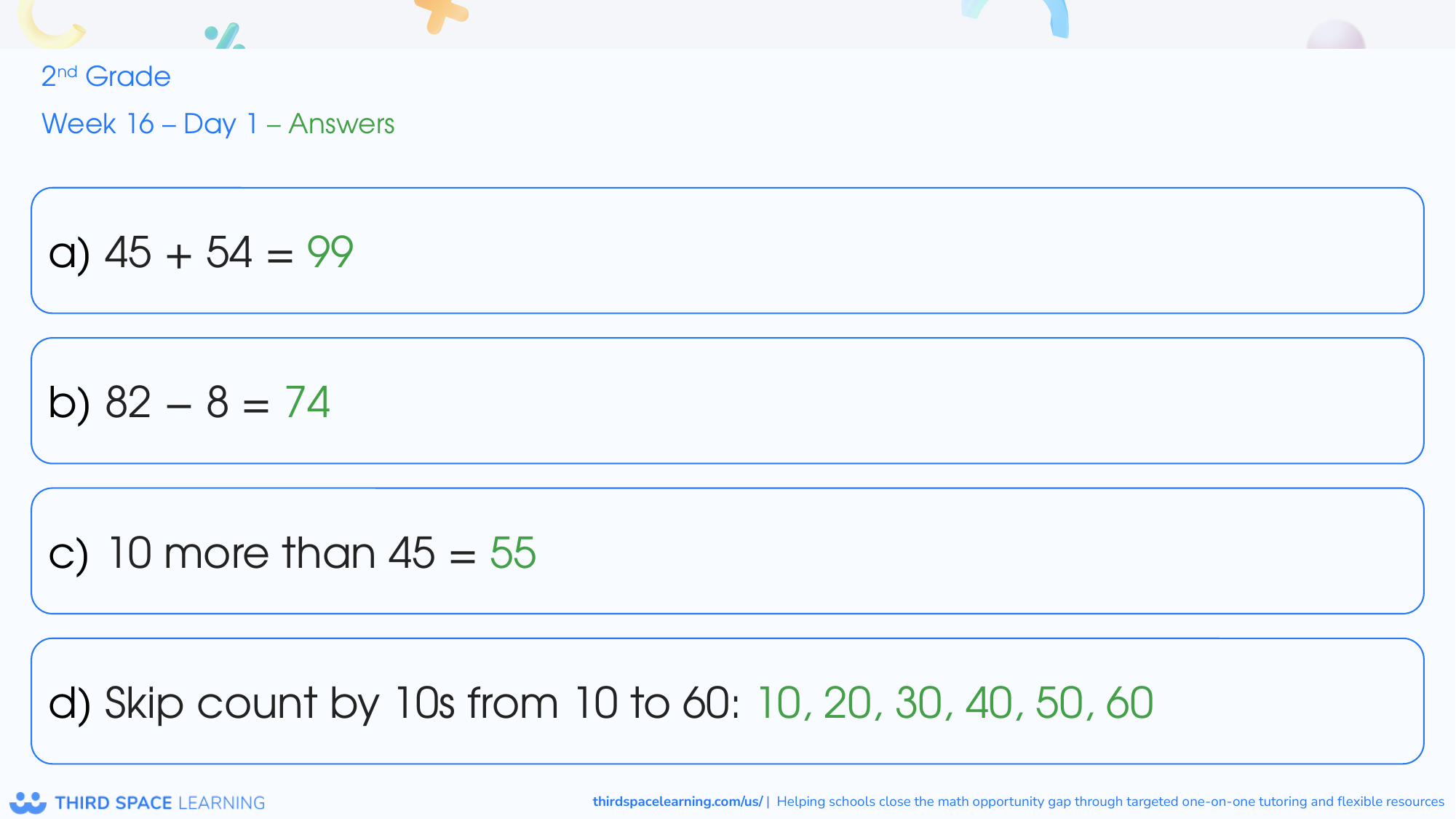

2nd Grade
Week 16 – Day 1 – Answers
45 + 54 = 99
82 − 8 = 74
10 more than 45 = 55
Skip count by 10s from 10 to 60: 10, 20, 30, 40, 50, 60